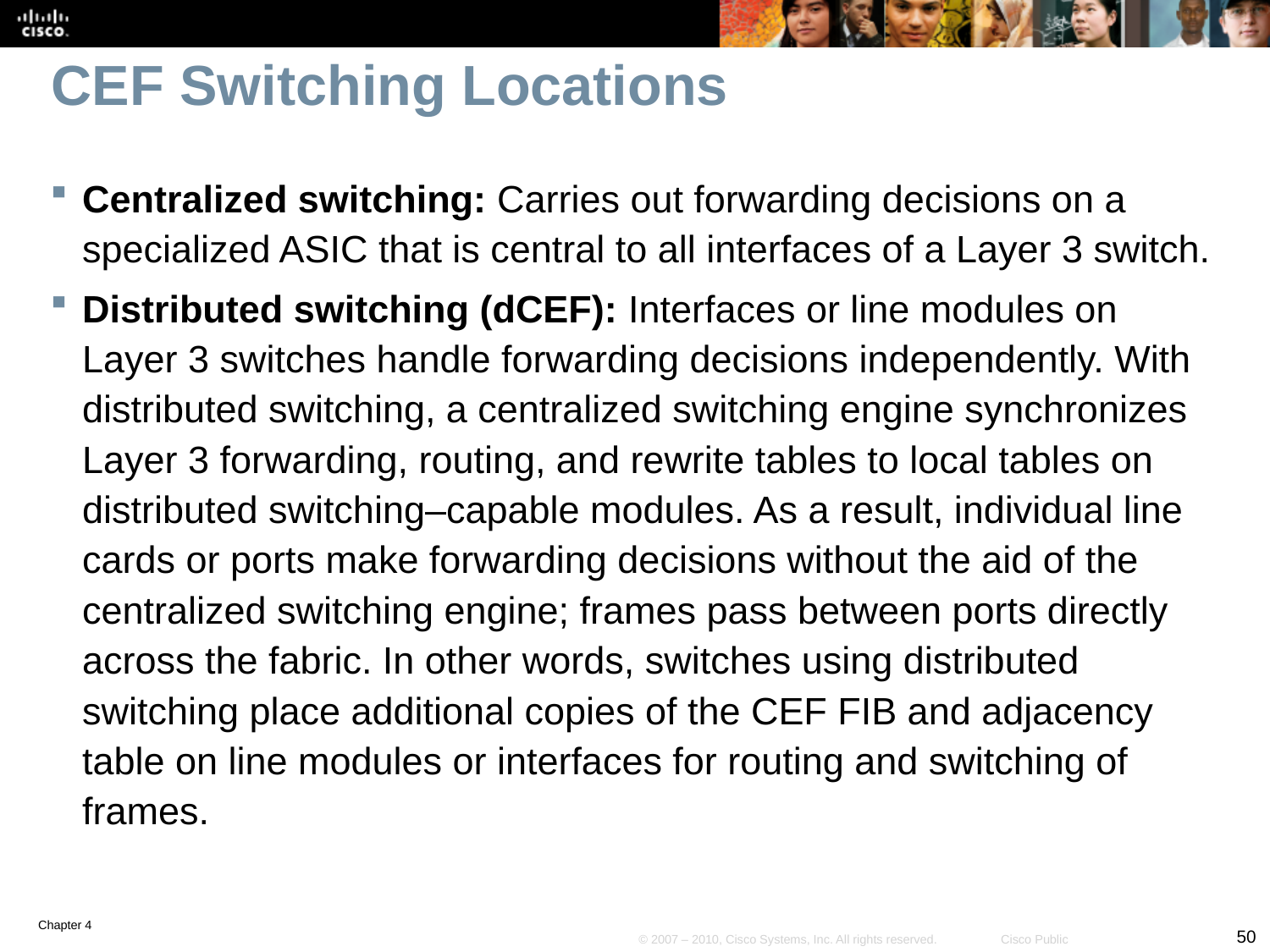

# CEF Switching Locations
Centralized switching: Carries out forwarding decisions on a specialized ASIC that is central to all interfaces of a Layer 3 switch.
Distributed switching (dCEF): Interfaces or line modules on Layer 3 switches handle forwarding decisions independently. With distributed switching, a centralized switching engine synchronizes Layer 3 forwarding, routing, and rewrite tables to local tables on distributed switching–capable modules. As a result, individual line cards or ports make forwarding decisions without the aid of the centralized switching engine; frames pass between ports directly across the fabric. In other words, switches using distributed switching place additional copies of the CEF FIB and adjacency table on line modules or interfaces for routing and switching of frames.